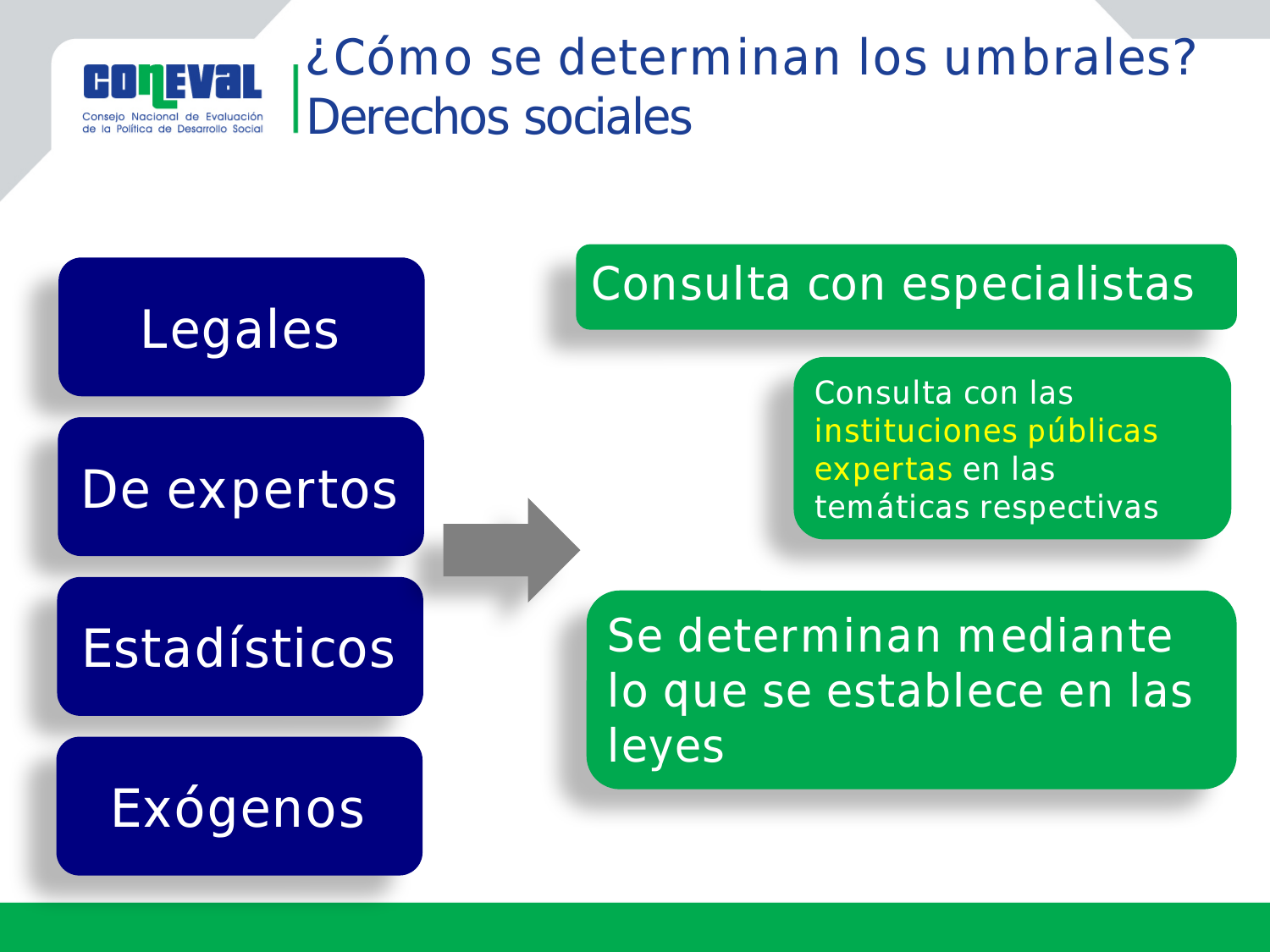

¿Cómo se determinan los umbrales?
Derechos sociales
Consulta con especialistas

Legales
Consulta con las instituciones públicas expertas en las temáticas respectivas

De expertos

Estadísticos
Se determinan mediante lo que se establece en las leyes

Exógenos